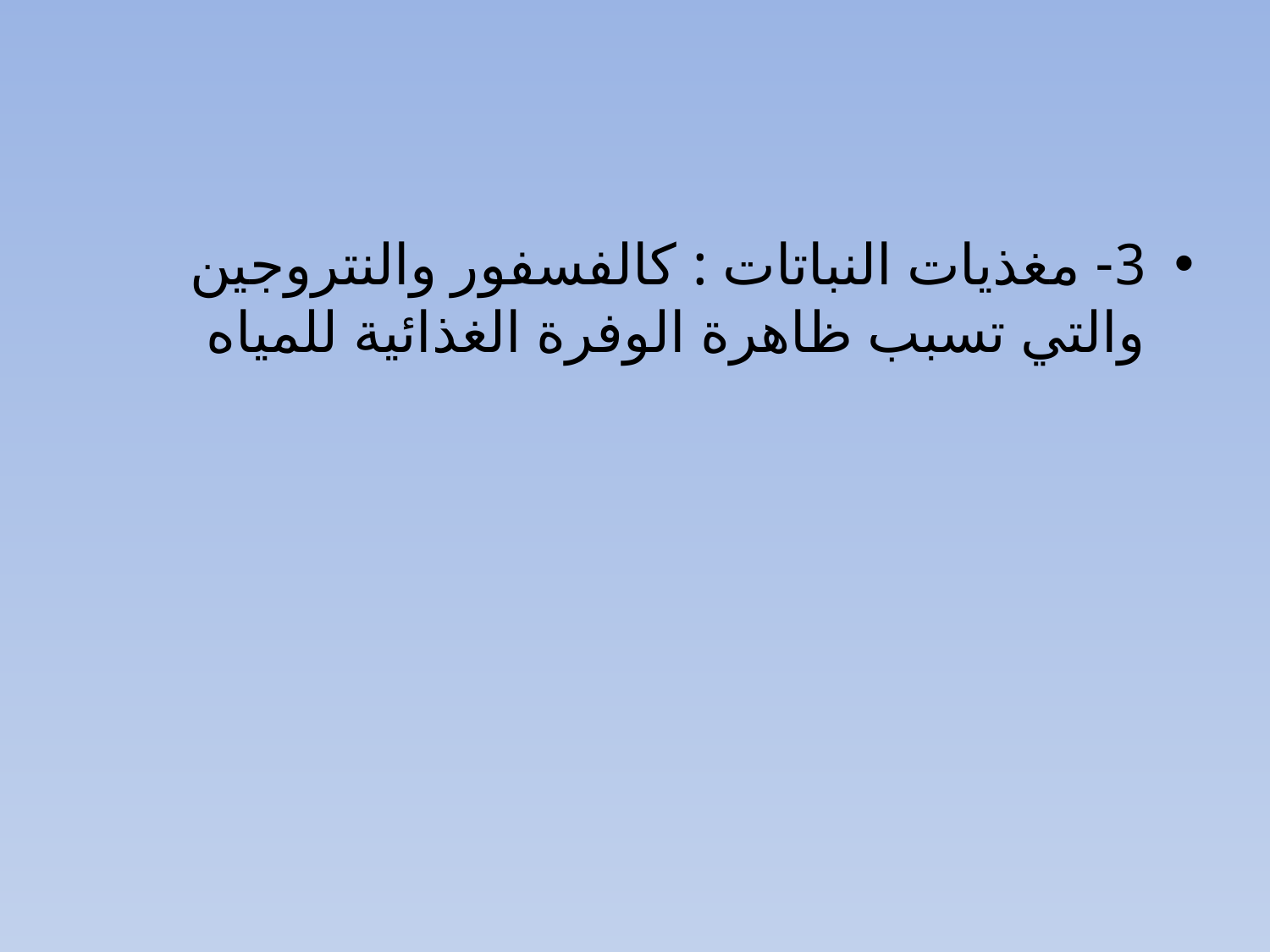

#
3- مغذيات النباتات : كالفسفور والنتروجين والتي تسبب ظاهرة الوفرة الغذائية للمياه